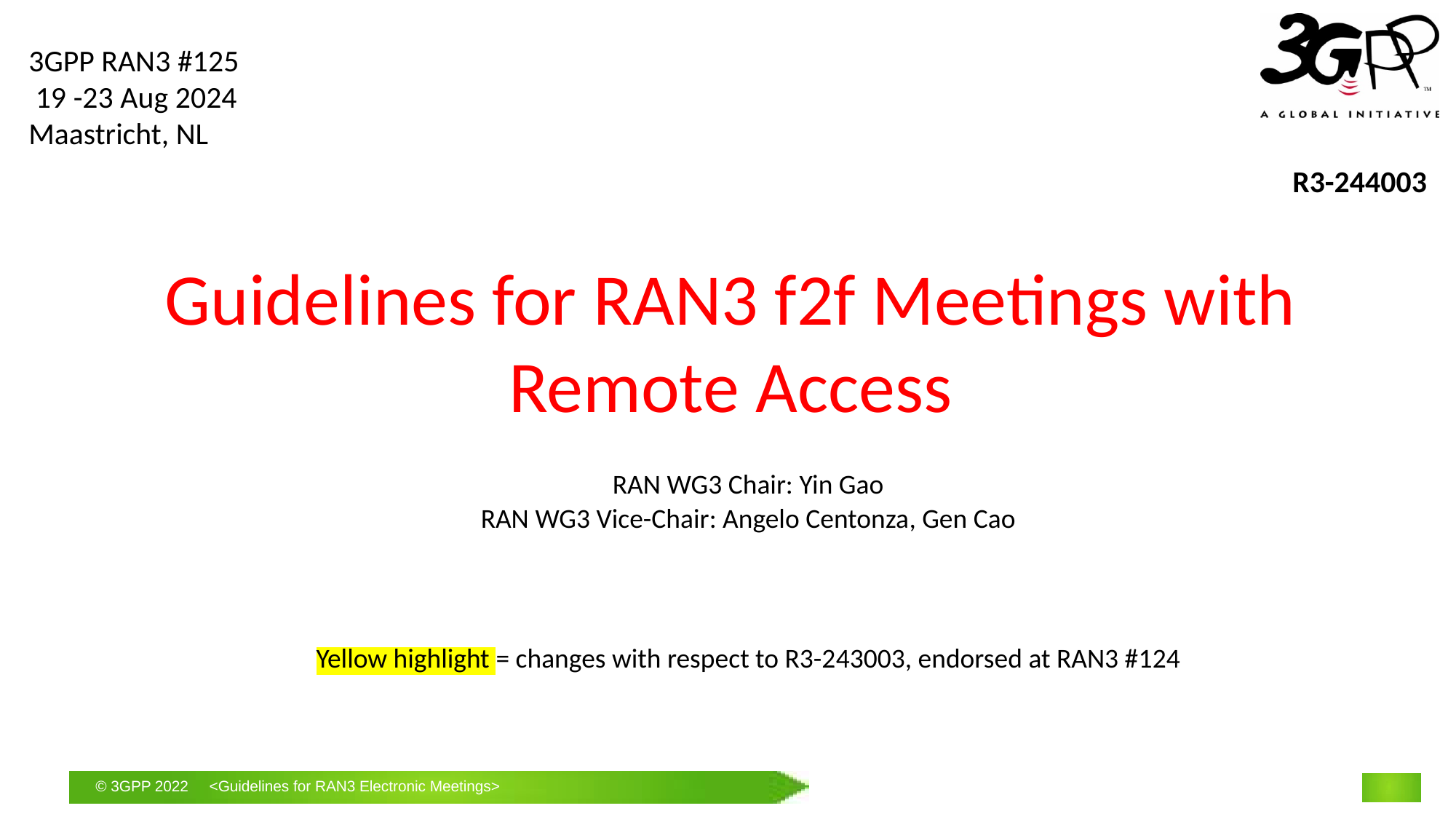

3GPP RAN3 #125
 19 -23 Aug 2024
Maastricht, NL
R3-244003
# Guidelines for RAN3 f2f Meetings with Remote Access
RAN WG3 Chair: Yin Gao
RAN WG3 Vice-Chair: Angelo Centonza, Gen Cao

Yellow highlight = changes with respect to R3-243003, endorsed at RAN3 #124
1